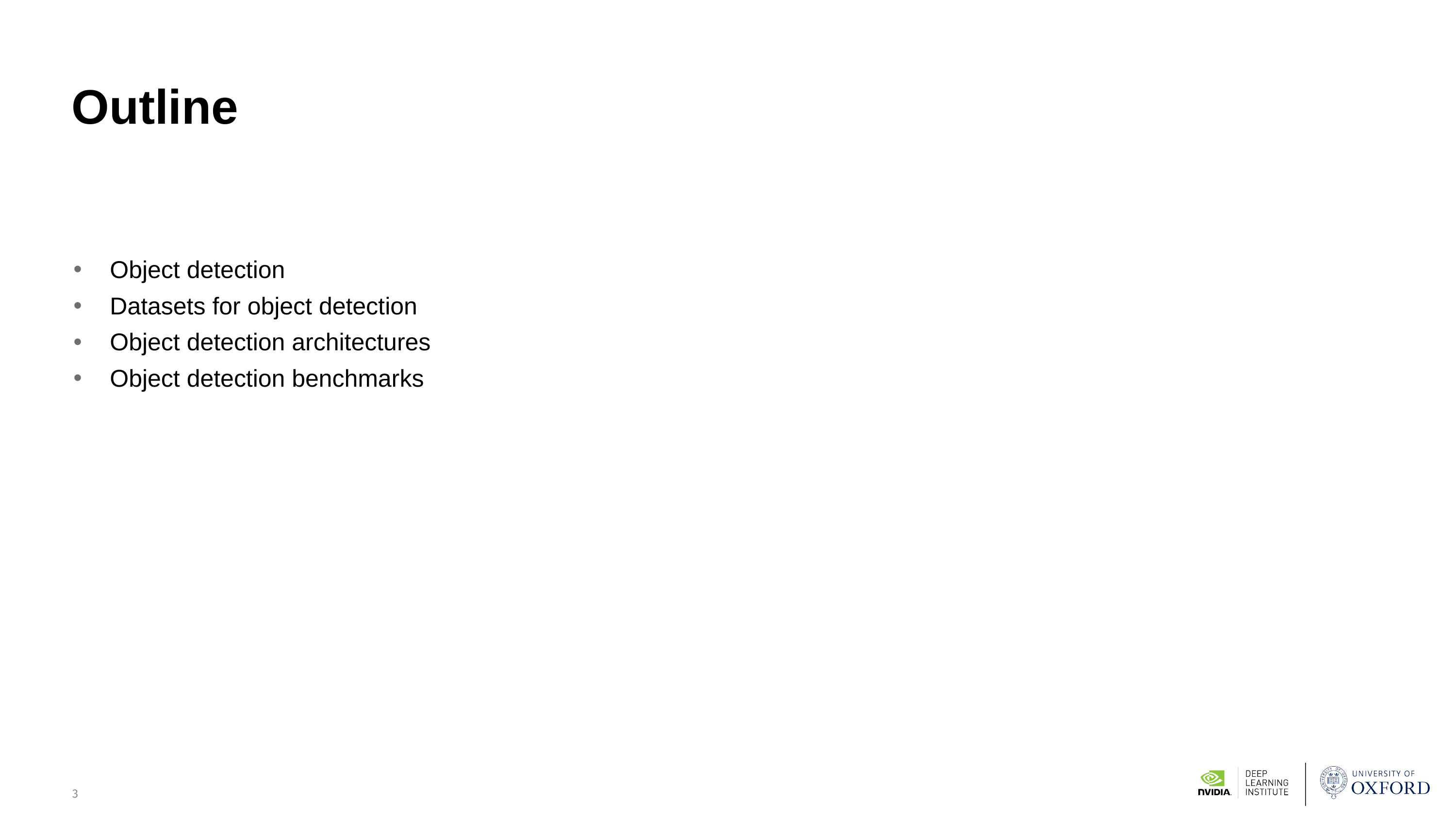

# Outline
Object detection
Datasets for object detection
Object detection architectures
Object detection benchmarks